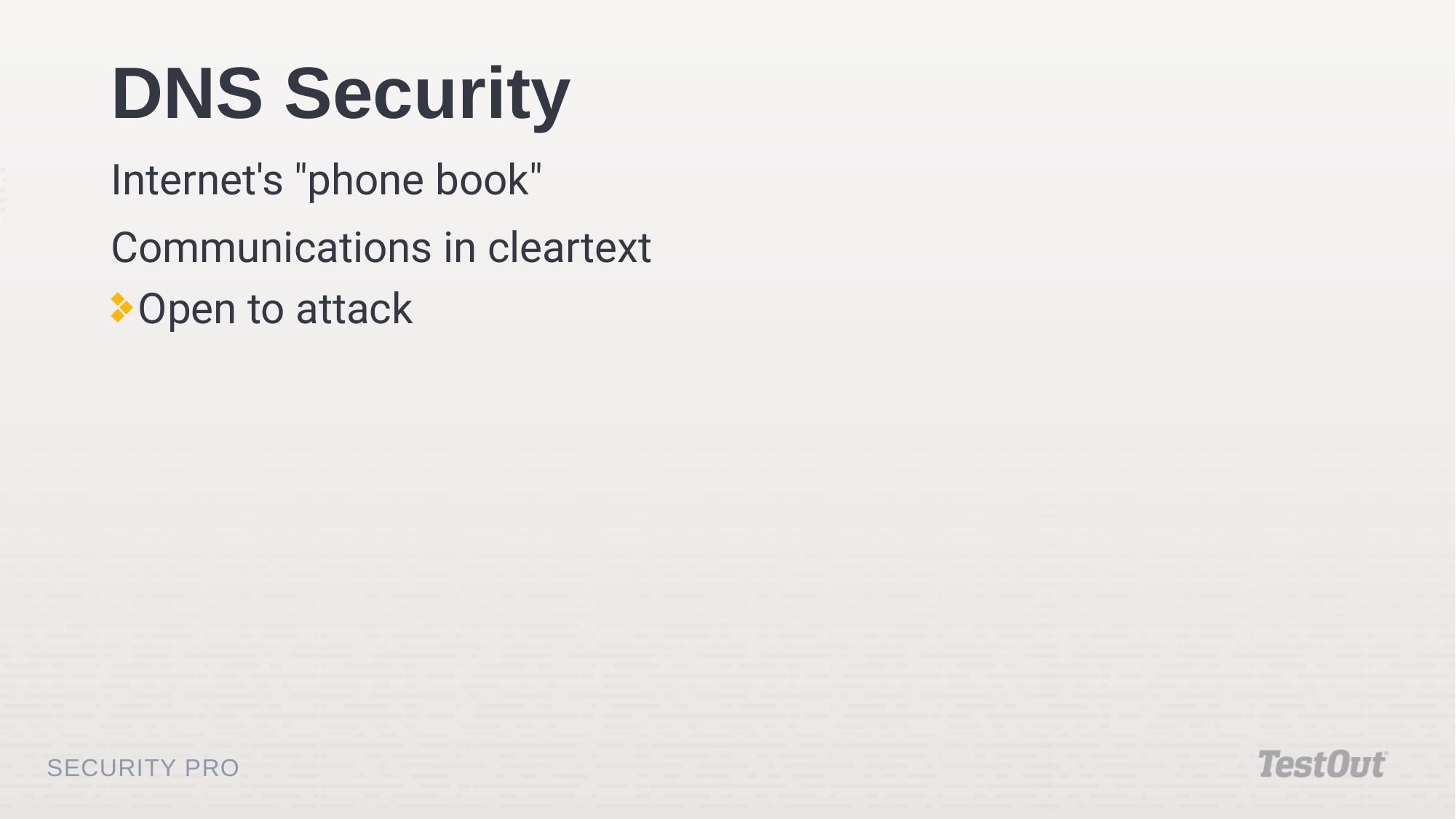

# DNS Security
Internet's "phone book"
Communications in cleartext
Open to attack
Security Pro